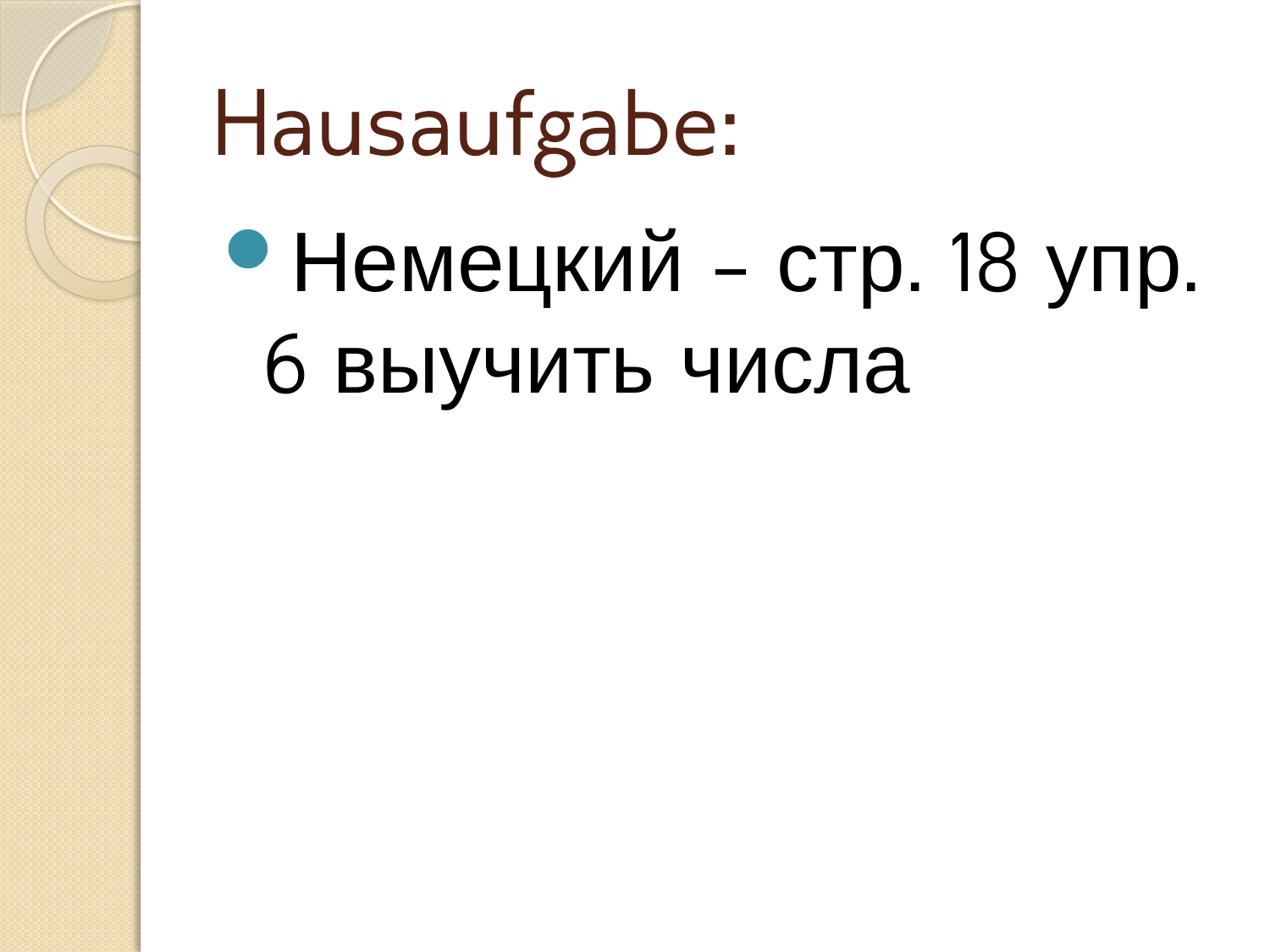

# Hausaufgabe:
Немецкий – стр. 18 упр. 6 выучить числа